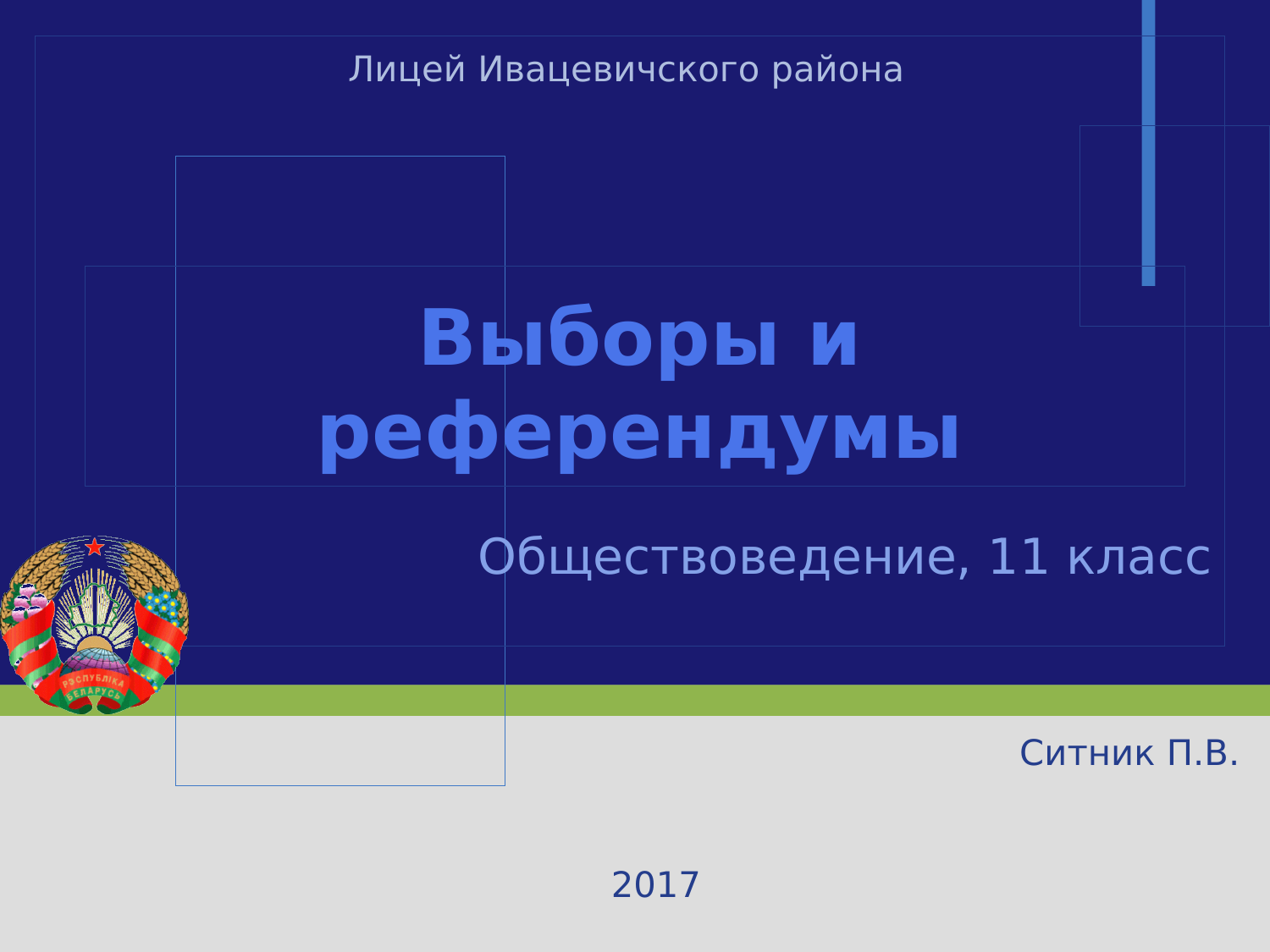

Лицей Ивацевичского района
# Выборы и референдумы
Обществоведение, 11 класс
Ситник П.В.
2017